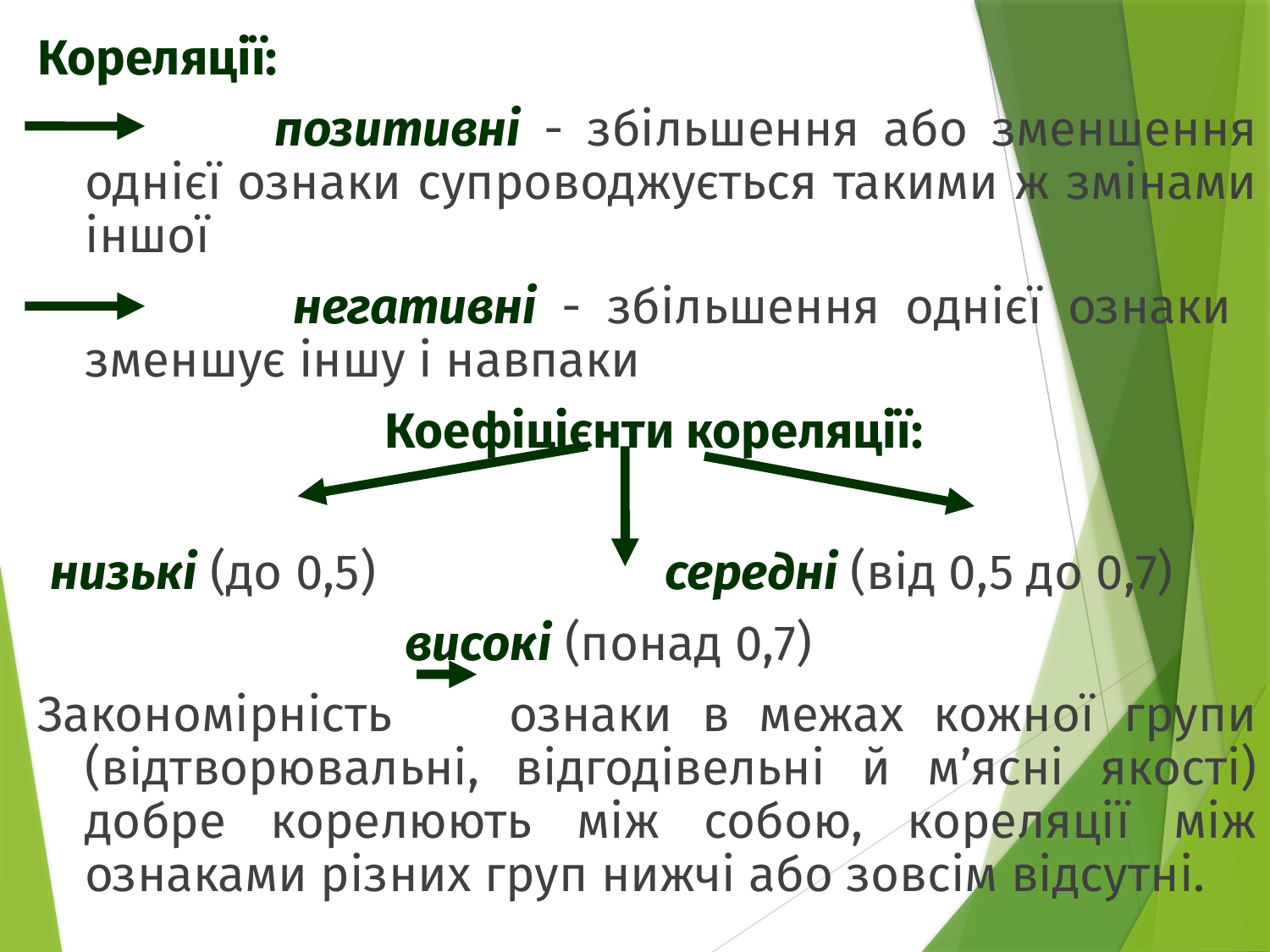

Кореляції:
          позитивні - збільшення або зменшення однієї ознаки супроводжується такими ж змінами іншої
          негативні - збільшення однієї ознаки  зменшує іншу і навпаки
 Коефіцієнти кореляції:

 низькі (до 0,5)                      середні (від 0,5 до 0,7)
                            високі (понад 0,7)
Закономірність    ознаки в межах кожної групи (відтворювальні, відгодівельні й м’ясні якості) добре корелюють між собою, кореляції між ознаками різних груп нижчі або зовсім відсутні.